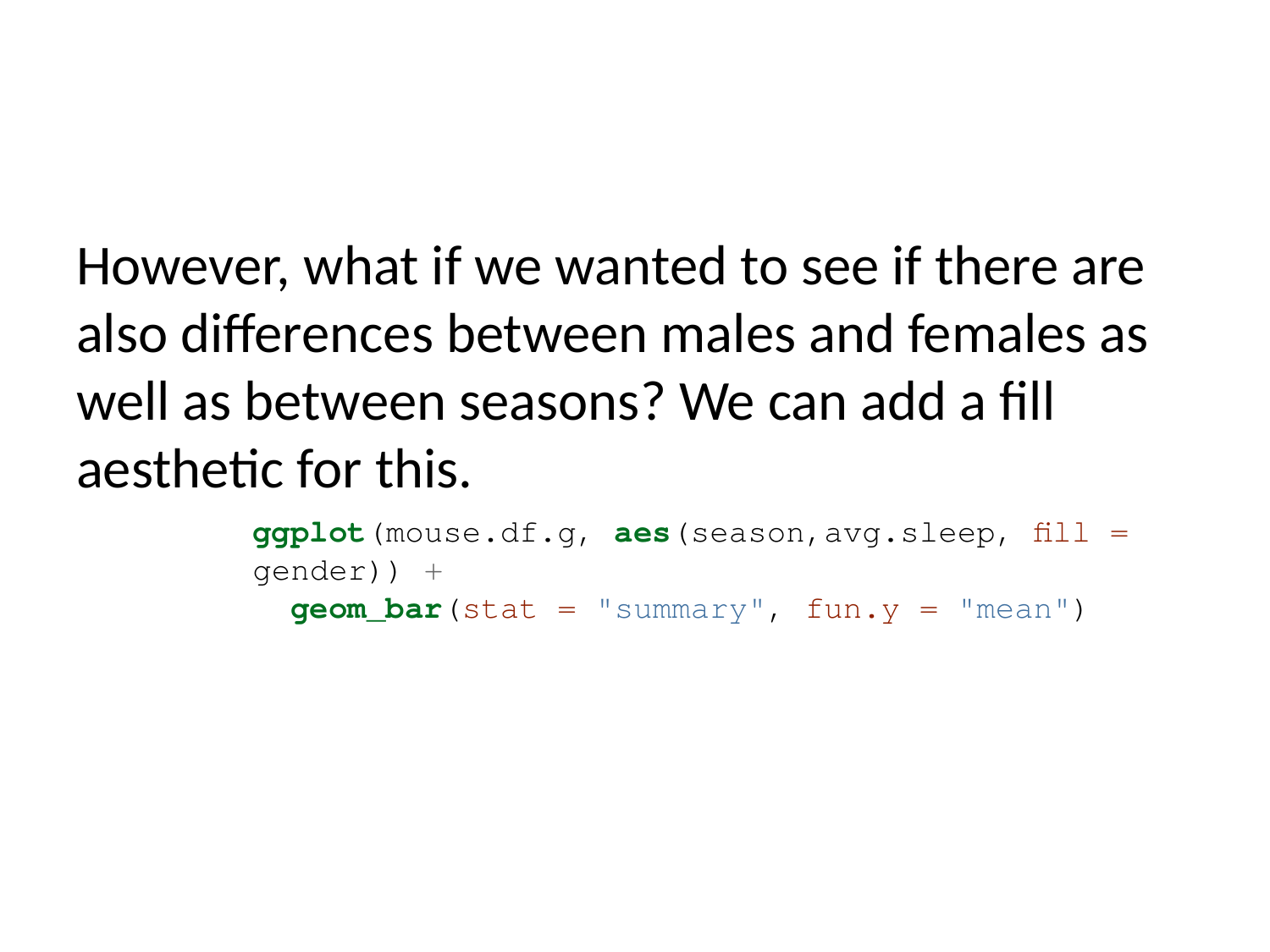

However, what if we wanted to see if there are also differences between males and females as well as between seasons? We can add a fill aesthetic for this.
ggplot(mouse.df.g, aes(season,avg.sleep, fill = gender)) +
  geom_bar(stat = "summary", fun.y = "mean")